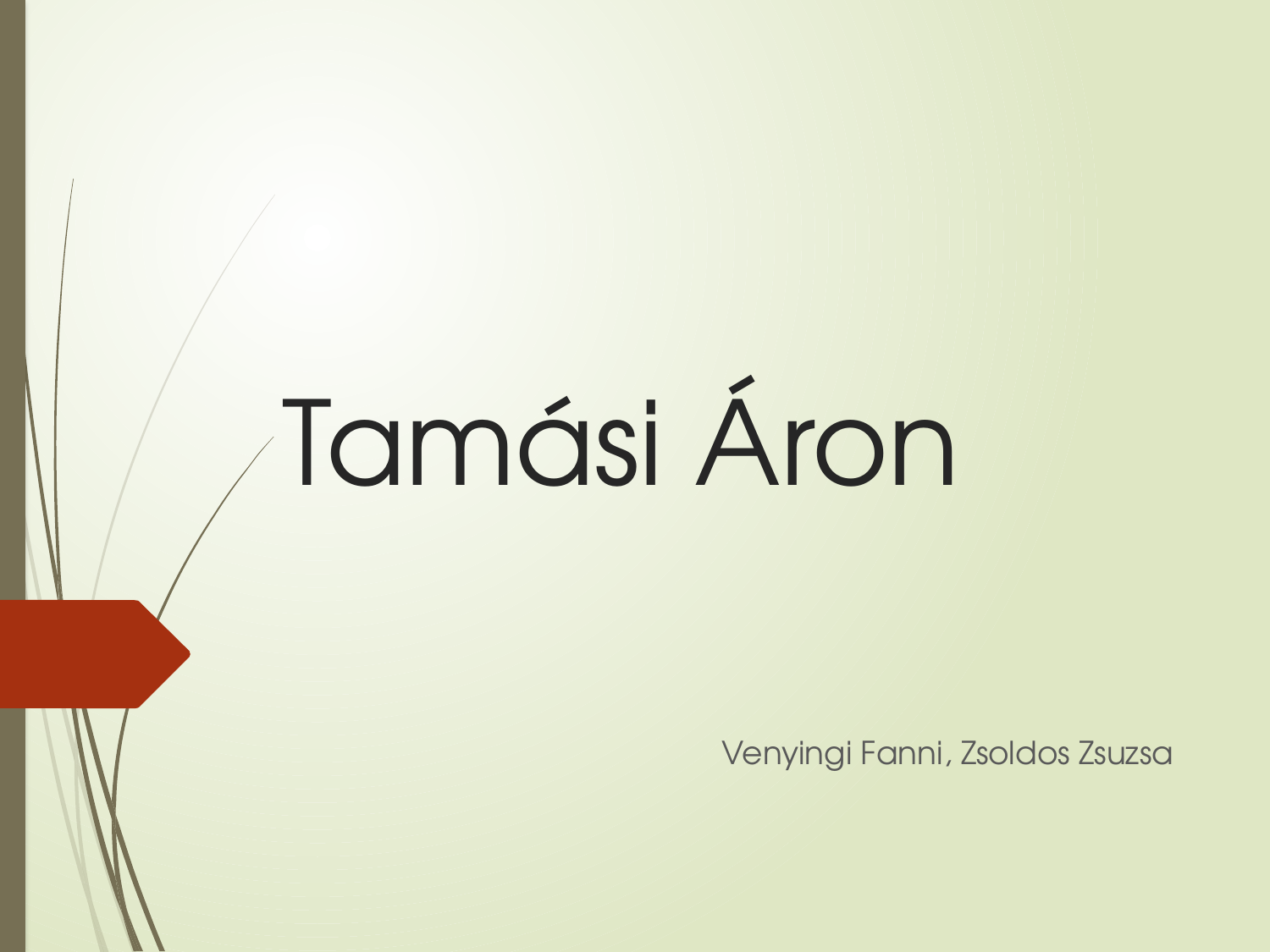

# Tamási Áron
Venyingi Fanni, Zsoldos Zsuzsa